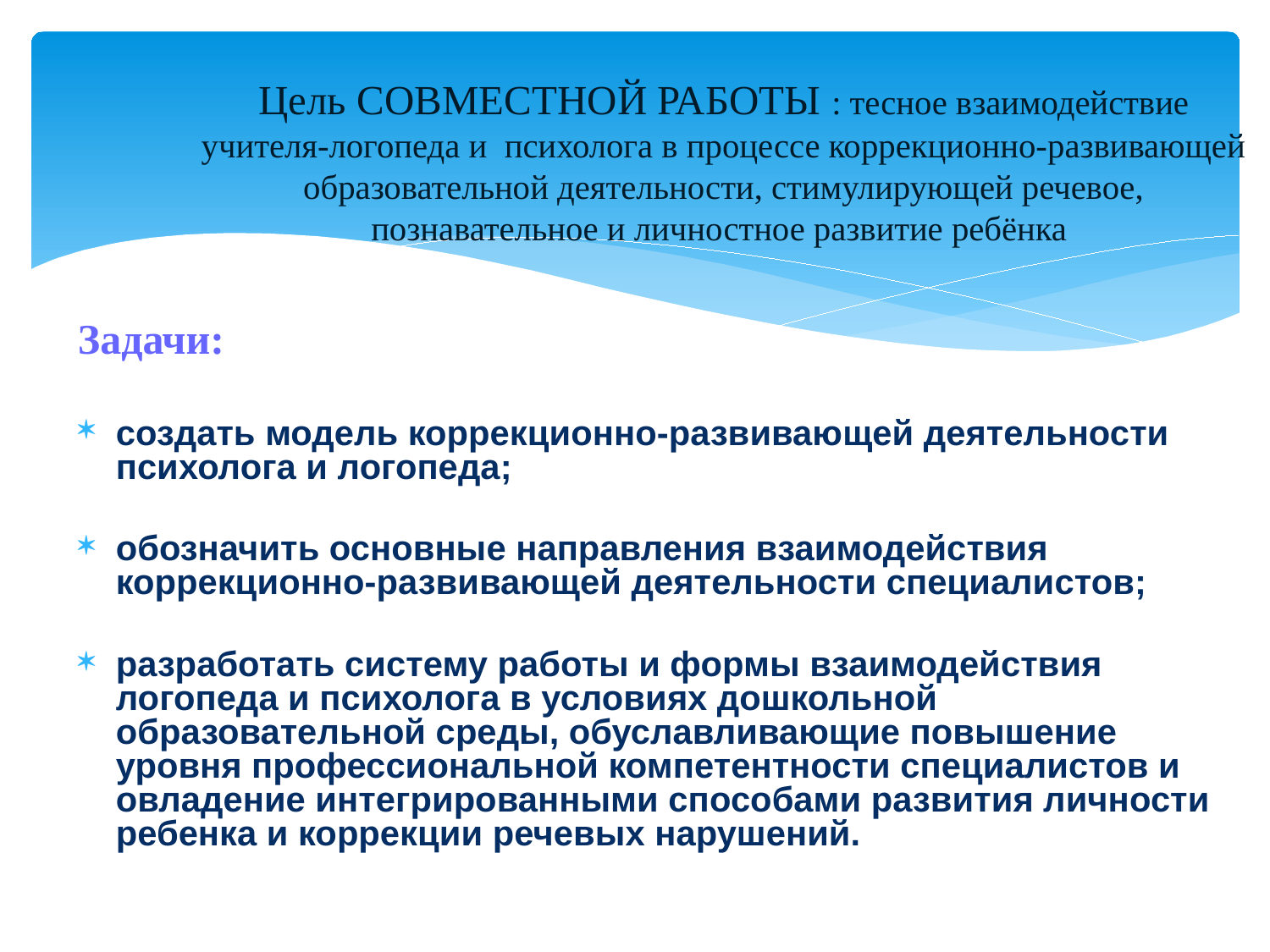

# Цель СОВМЕСТНОЙ РАБОТЫ : тесное взаимодействие учителя-логопеда и  психолога в процессе коррекционно-развивающей образовательной деятельности, стимулирующей речевое, познавательное и личностное развитие ребёнка

Задачи:

создать модель коррекционно-развивающей деятельности психолога и логопеда;

обозначить основные направления взаимодействия коррекционно-развивающей деятельности специалистов;

разработать систему работы и формы взаимодействия логопеда и психолога в условиях дошкольной образовательной среды, обуславливающие повышение уровня профессиональной компетентности специалистов и овладение интегрированными способами развития личности ребенка и коррекции речевых нарушений.